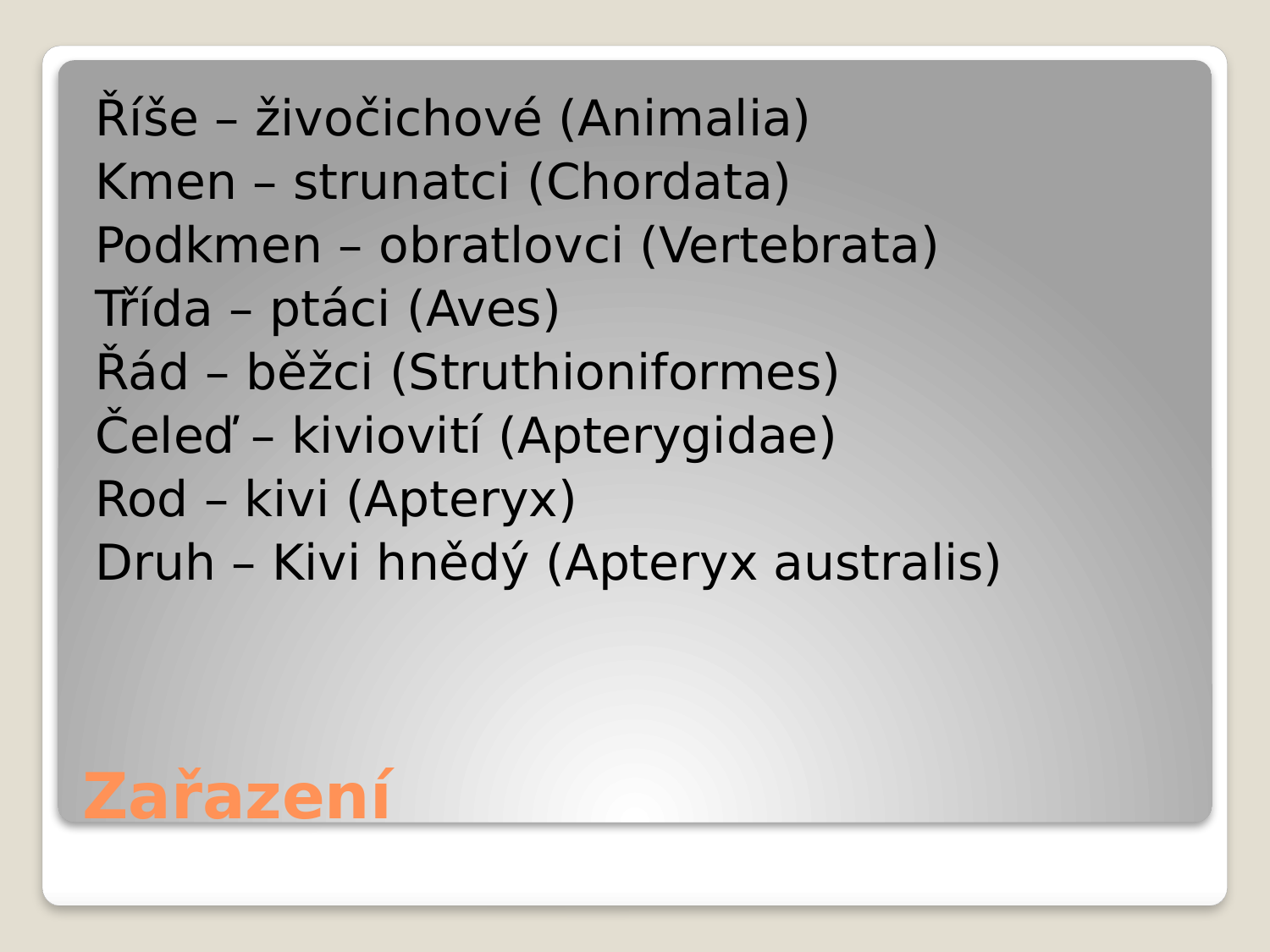

Říše – živočichové (Animalia)
Kmen – strunatci (Chordata)
Podkmen – obratlovci (Vertebrata)
Třída – ptáci (Aves)
Řád – běžci (Struthioniformes)
Čeleď – kiviovití (Apterygidae)
Rod – kivi (Apteryx)
Druh – Kivi hnědý (Apteryx australis)
# Zařazení